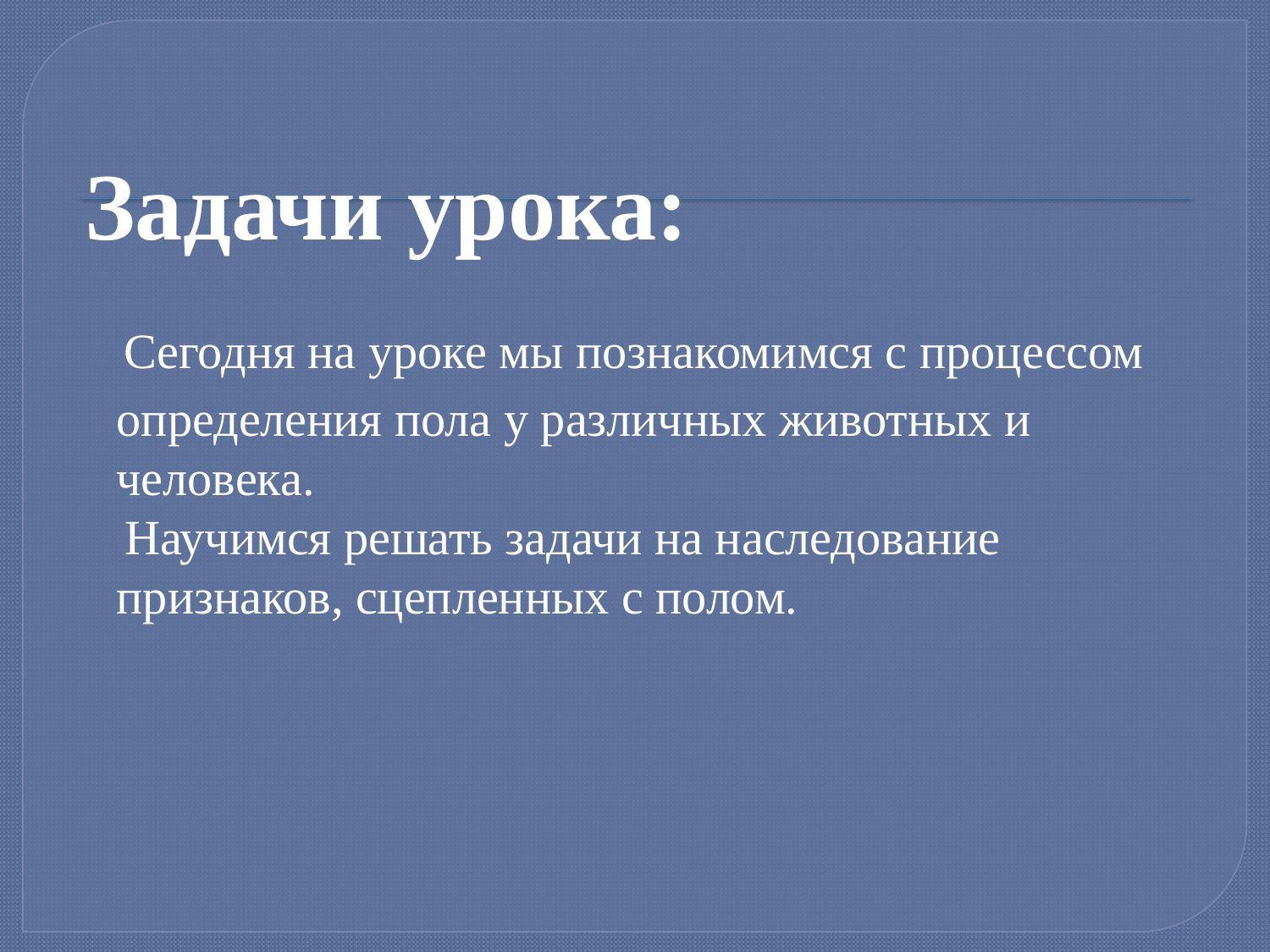

Задачи урока:
  Сегодня на уроке мы познакомимся с процессом определения пола у различных животных и человека.
    Научимся решать задачи на наследование признаков, сцепленных с полом.